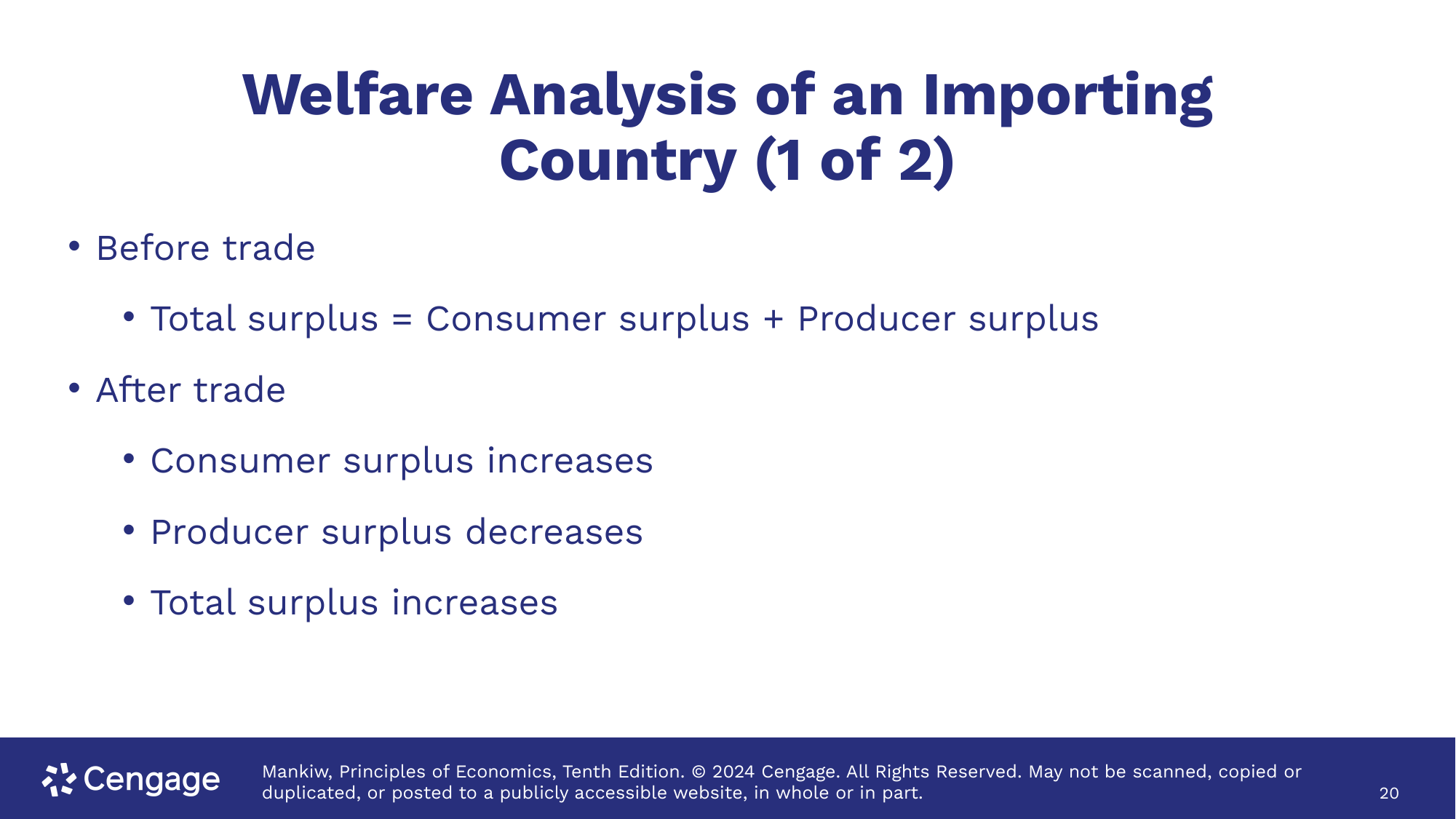

# Welfare Analysis of an Importing Country (1 of 2)
Before trade
Total surplus = Consumer surplus + Producer surplus
After trade
Consumer surplus increases
Producer surplus decreases
Total surplus increases